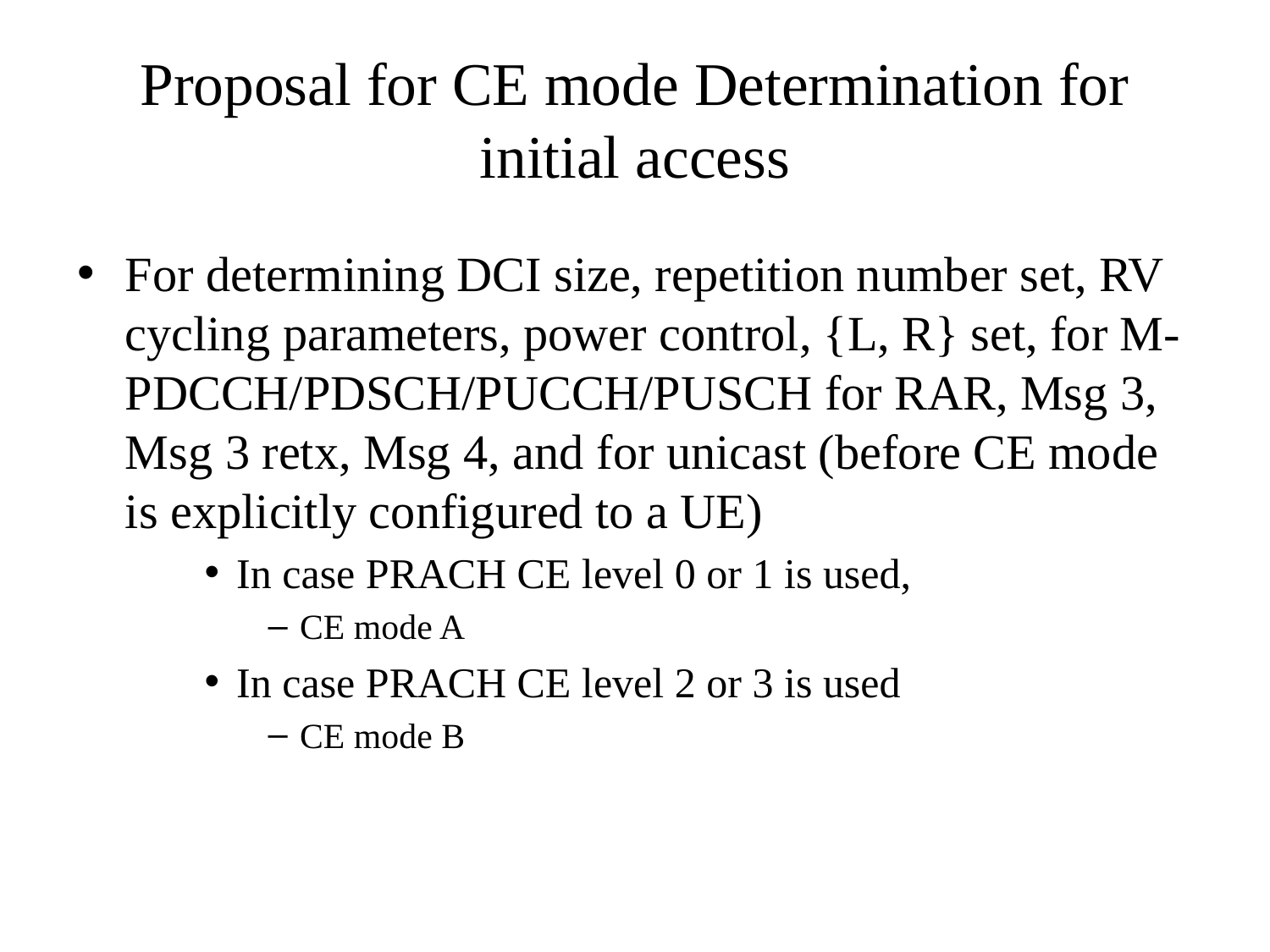

# Proposal for CE mode Determination for initial access
For determining DCI size, repetition number set, RV cycling parameters, power control, {L, R} set, for M-PDCCH/PDSCH/PUCCH/PUSCH for RAR, Msg 3, Msg 3 retx, Msg 4, and for unicast (before CE mode is explicitly configured to a UE)
In case PRACH CE level 0 or 1 is used,
CE mode A
In case PRACH CE level 2 or 3 is used
CE mode B